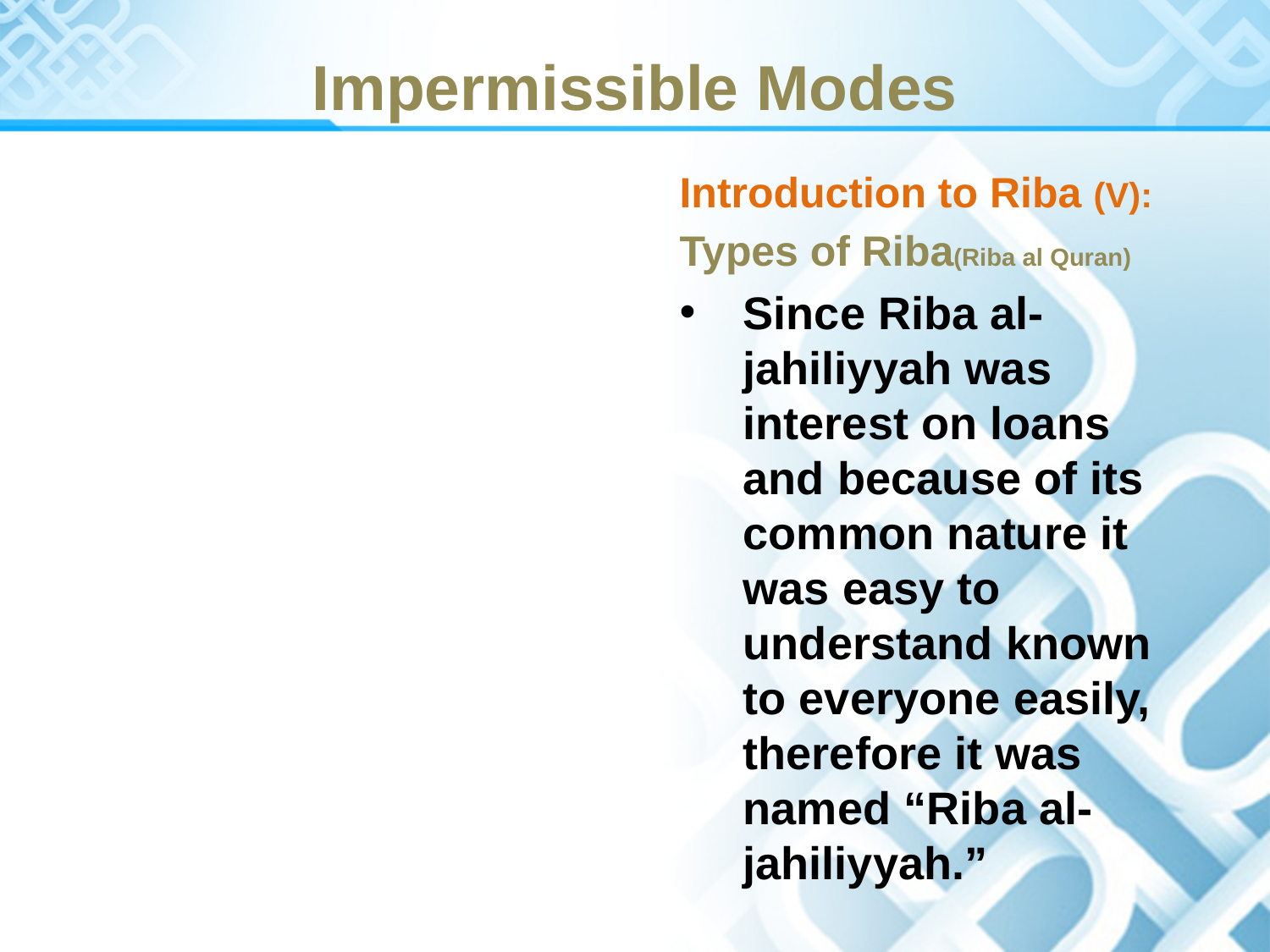

Impermissible Modes
Introduction to Riba (V):
Types of Riba(Riba al Quran)
Since Riba al-jahiliyyah was interest on loans and because of its common nature it was easy to understand known to everyone easily, therefore it was named “Riba al-jahiliyyah.”